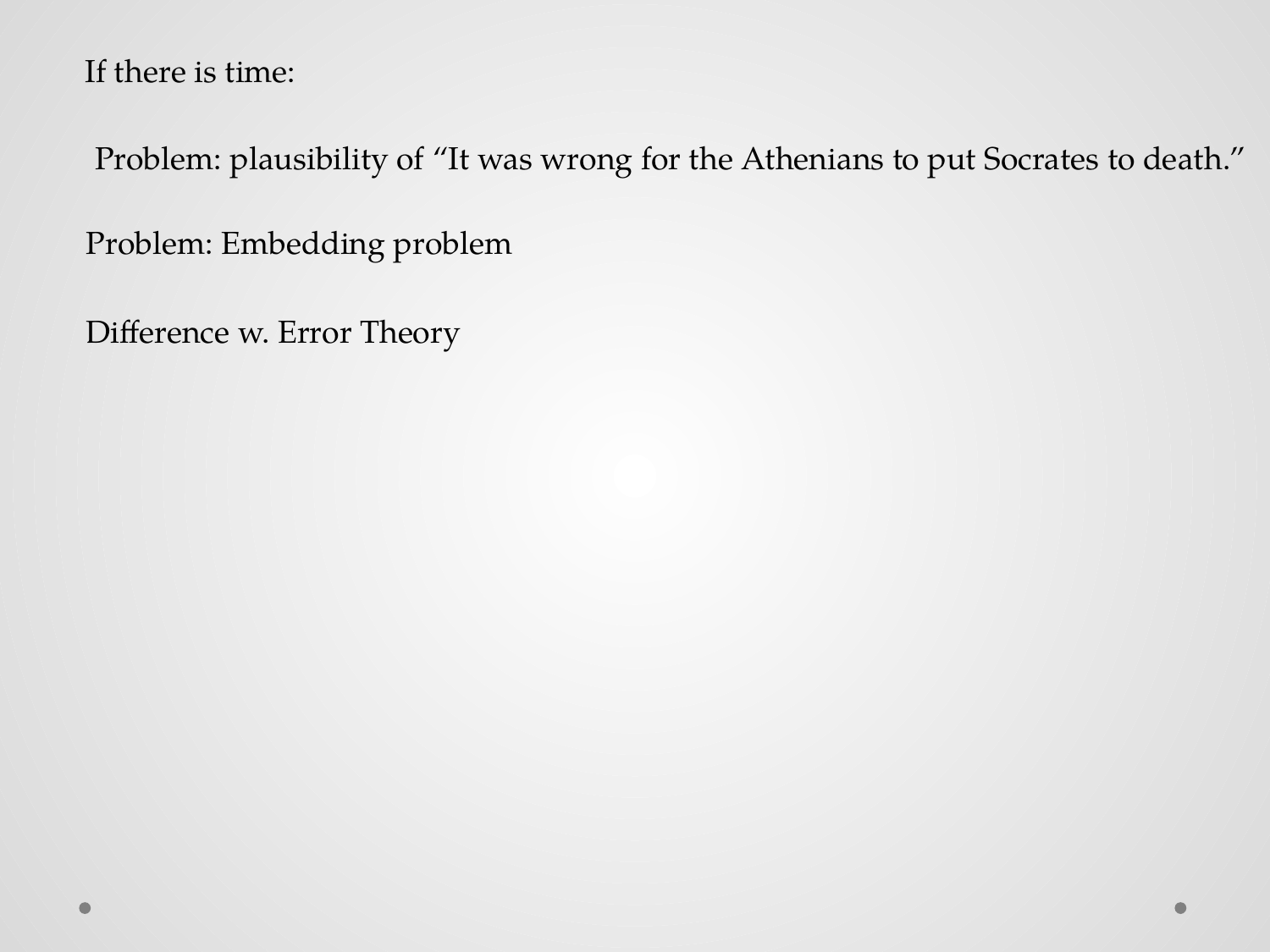

If there is time:
Problem: plausibility of “It was wrong for the Athenians to put Socrates to death.”
Problem: Embedding problem
Difference w. Error Theory